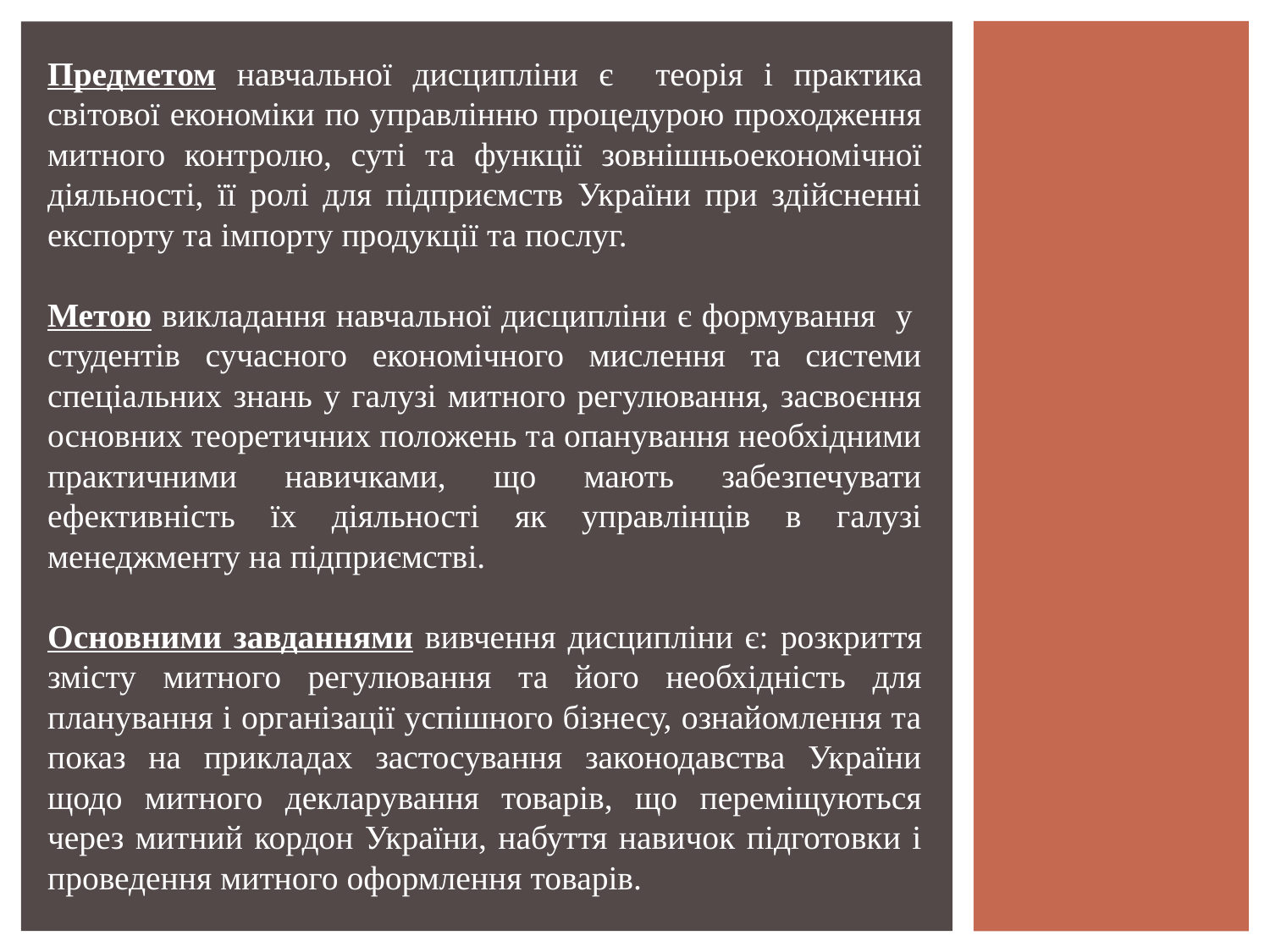

Предметом навчальної дисципліни є  теорія і практика світової економіки по управлінню процедурою проходження митного контролю, суті та функції зовнішньоекономічної діяльності, її ролі для підприємств України при здійсненні експорту та імпорту продукції та послуг.
Метою викладання навчальної дисципліни є формування  у  студентів сучасного економічного мислення та системи спеціальних знань у галузі митного регулювання, засвоєння основних теоретичних положень та опанування необхідними практичними навичками, що мають забезпечувати ефективність їх діяльності як управлінців в галузі менеджменту на підприємстві.
Основними завданнями вивчення дисципліни є: розкриття змісту митного регулювання та його необхідність для планування і організації успішного бізнесу, ознайомлення та показ на прикладах застосування законодавства України щодо митного декларування товарів, що переміщуються через митний кордон України, набуття навичок підготовки і проведення митного оформлення товарів.